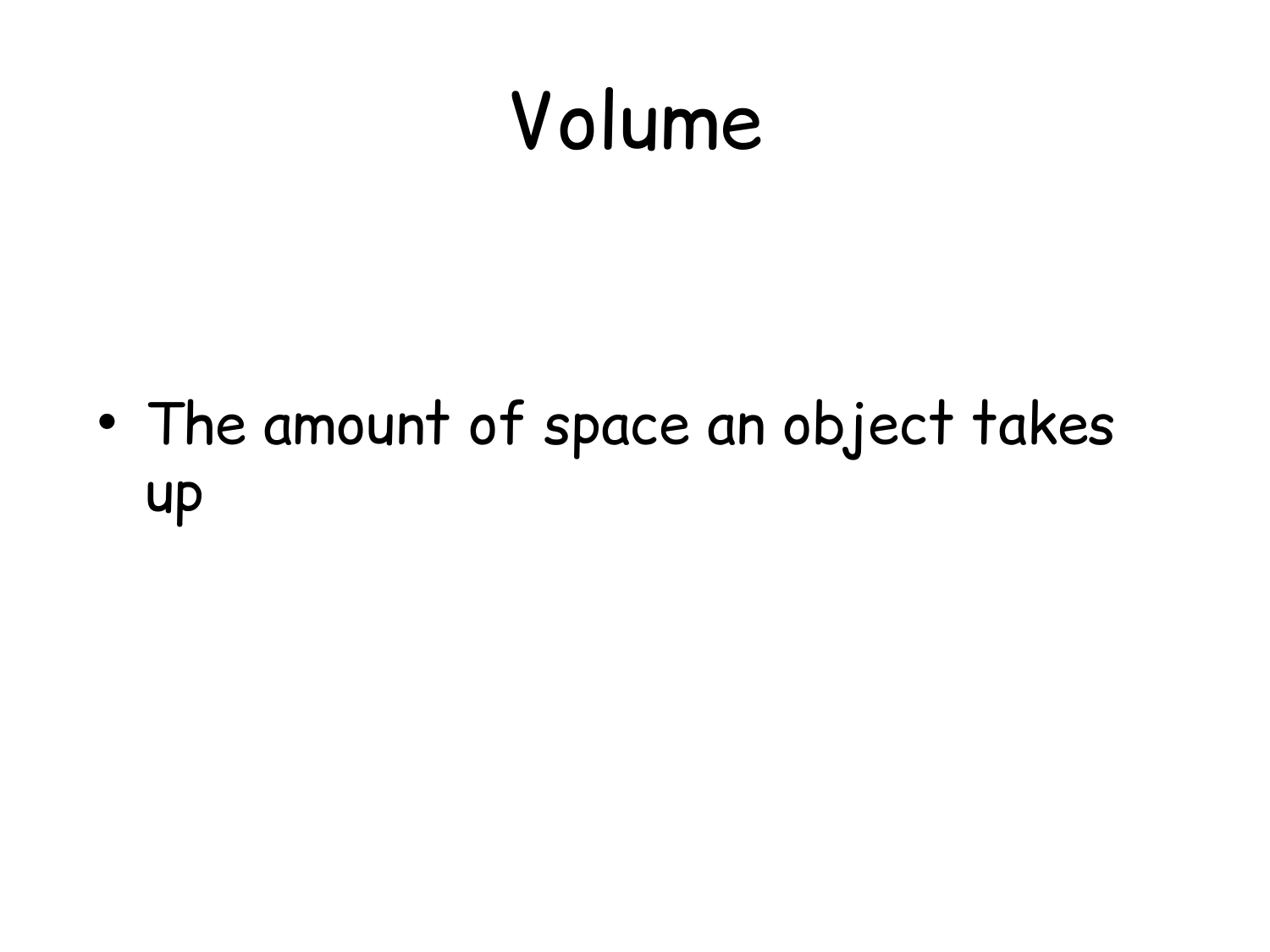

# Volume
The amount of space an object takes up